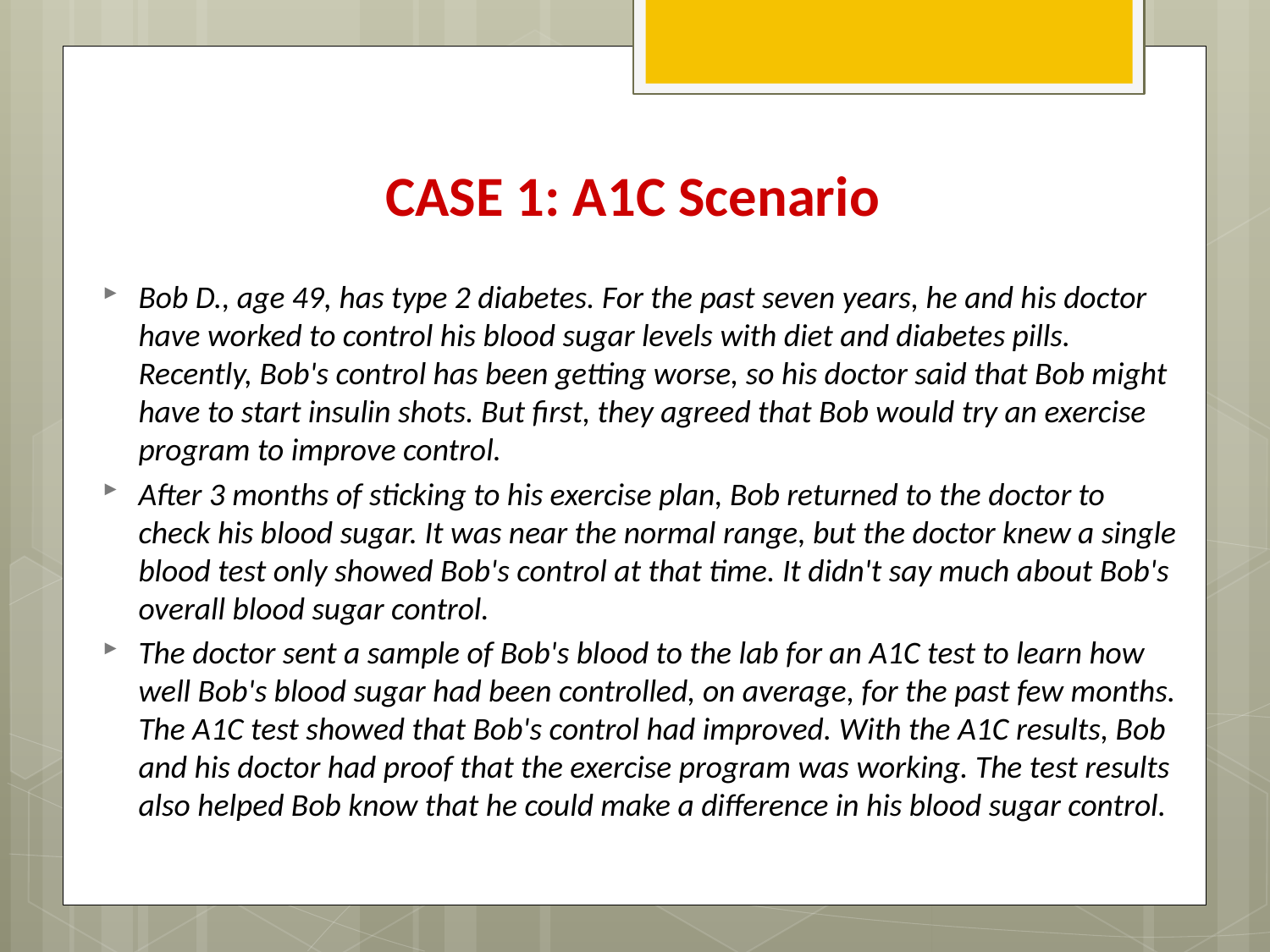

# CASE 1: A1C Scenario

Bob D., age 49, has type 2 diabetes. For the past seven years, he and his doctor have worked to control his blood sugar levels with diet and diabetes pills. Recently, Bob's control has been getting worse, so his doctor said that Bob might have to start insulin shots. But first, they agreed that Bob would try an exercise program to improve control.
After 3 months of sticking to his exercise plan, Bob returned to the doctor to check his blood sugar. It was near the normal range, but the doctor knew a single blood test only showed Bob's control at that time. It didn't say much about Bob's overall blood sugar control.
The doctor sent a sample of Bob's blood to the lab for an A1C test to learn how well Bob's blood sugar had been controlled, on average, for the past few months. The A1C test showed that Bob's control had improved. With the A1C results, Bob and his doctor had proof that the exercise program was working. The test results also helped Bob know that he could make a difference in his blood sugar control.